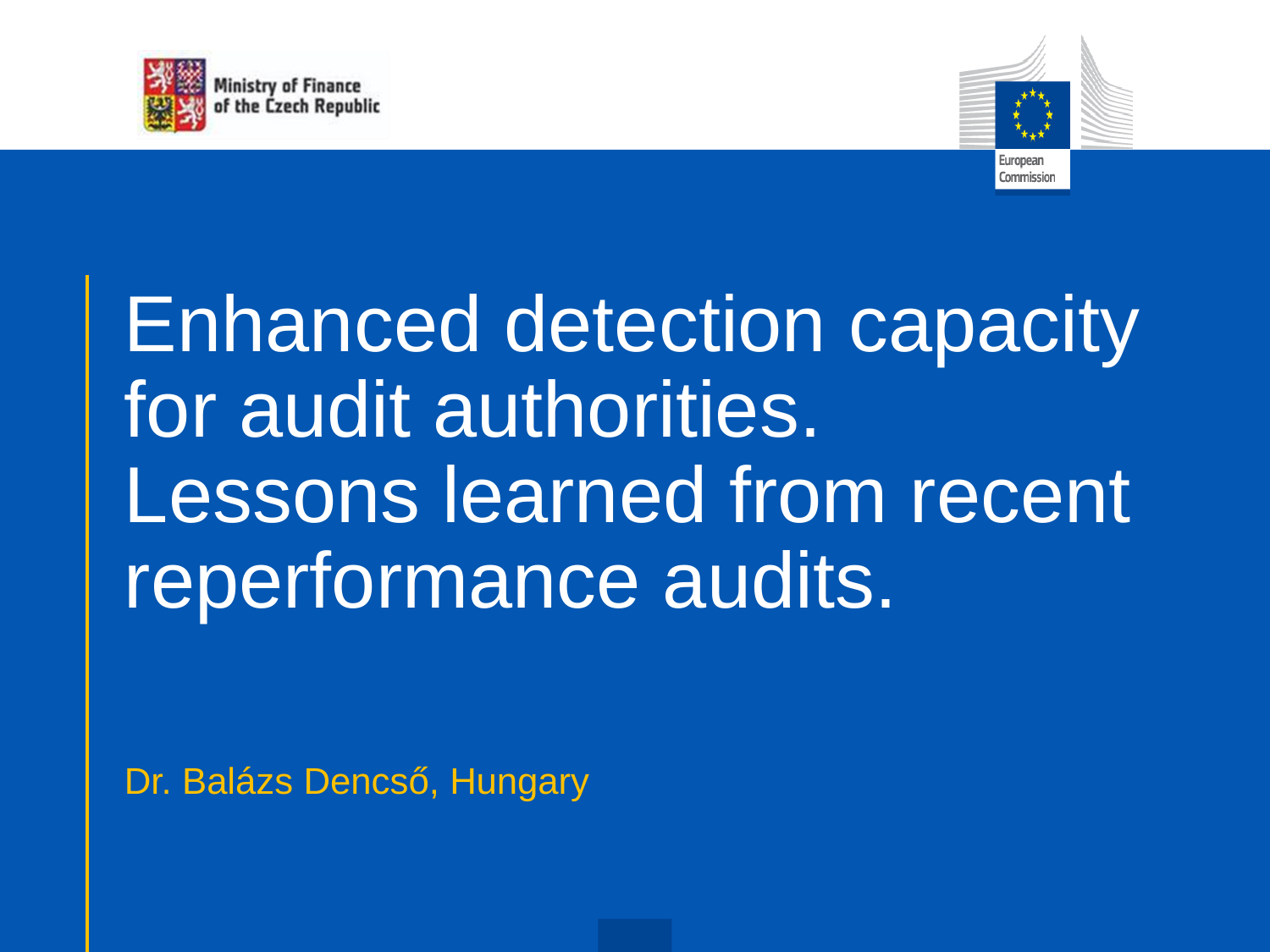

# Enhanced detection capacity for audit authorities. Lessons learned from recent reperformance audits.
Dr. Balázs Dencső, Hungary